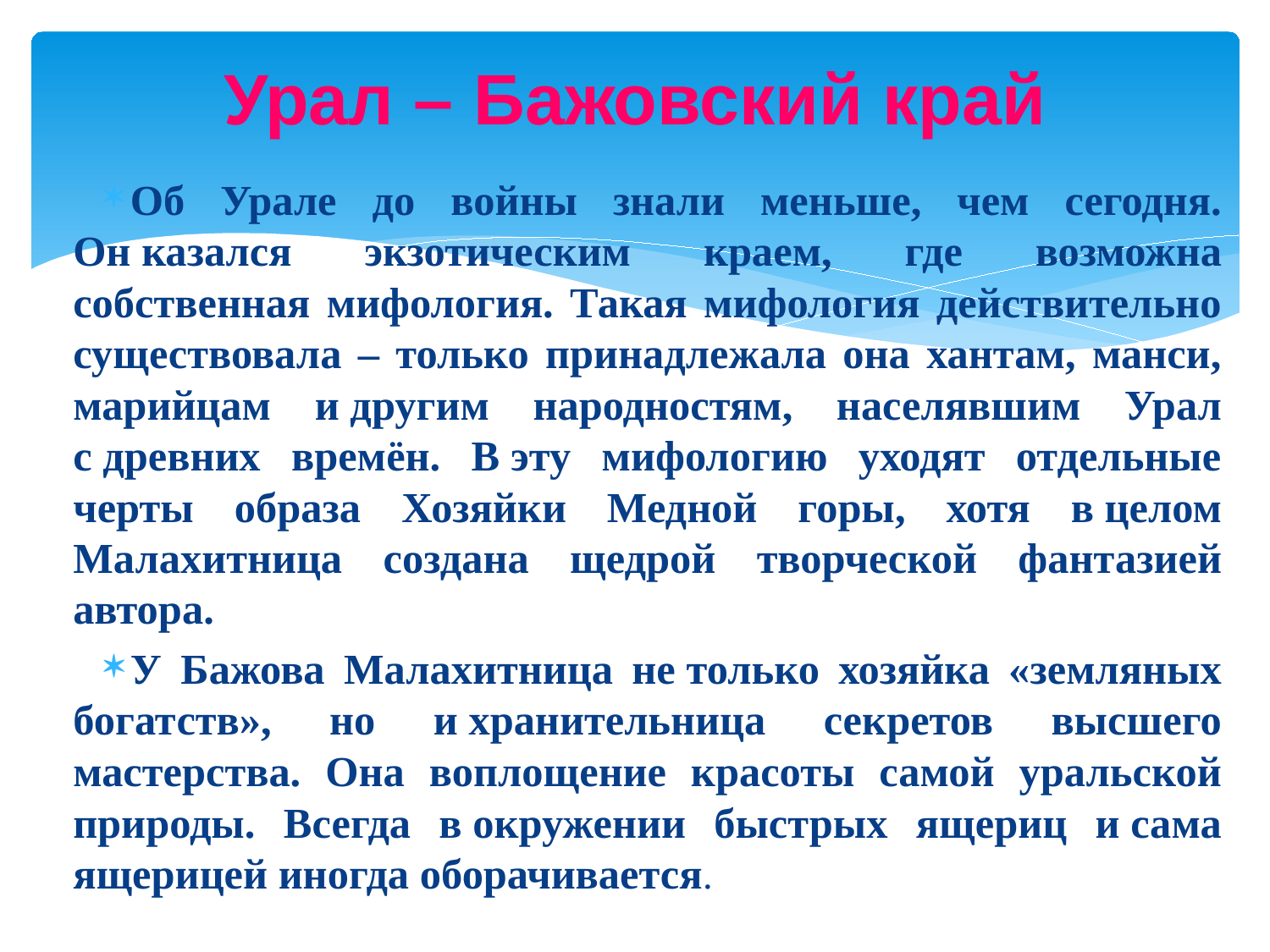

# Урал – Бажовский край
Об Урале до войны знали меньше, чем сегодня. Он казался экзотическим краем, где возможна собственная мифология. Такая мифология действительно существовала – только принадлежала она хантам, манси, марийцам и другим народностям, населявшим Урал с древних времён. В эту мифологию уходят отдельные черты образа Хозяйки Медной горы, хотя в целом Малахитница создана щедрой творческой фантазией автора.
У Бажова Малахитница не только хозяйка «земляных богатств», но и хранительница секретов высшего мастерства. Она воплощение красоты самой уральской природы. Всегда в окружении быстрых ящериц и сама ящерицей иногда оборачивается.